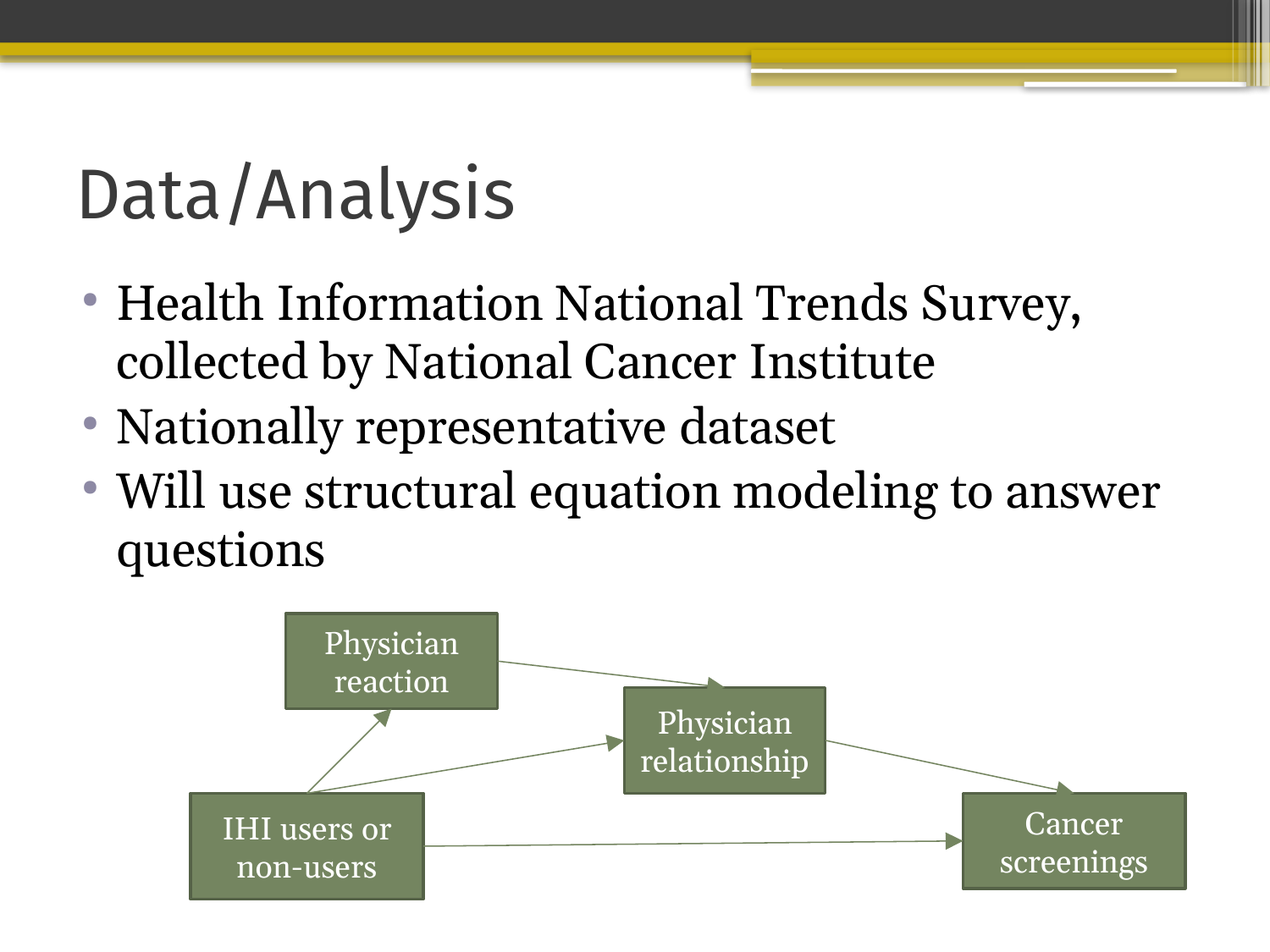

# Data/Analysis
Health Information National Trends Survey, collected by National Cancer Institute
Nationally representative dataset
Will use structural equation modeling to answer questions
Physician reaction
Physician relationship
IHI users or non-users
Cancer screenings